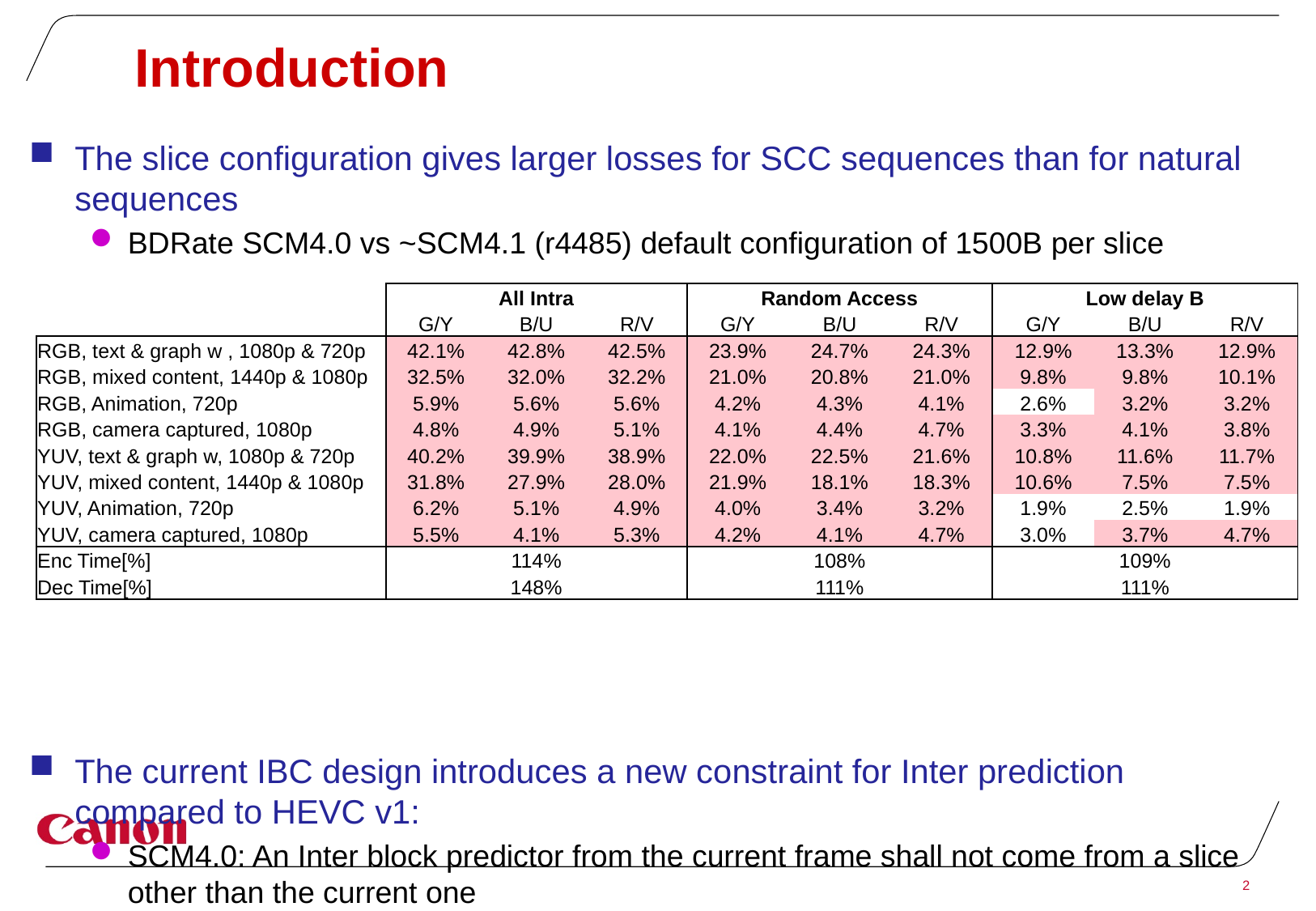

# Introduction
The slice configuration gives larger losses for SCC sequences than for natural sequences
BDRate SCM4.0 vs ~SCM4.1 (r4485) default configuration of 1500B per slice

The current IBC design introduces a new constraint for Inter prediction compared to HEVC v1:
SCM4.0: An Inter block predictor from the current frame shall not come from a slice other than the current one
HEVC: No constraint

|  | All Intra |  |  | Random Access |  |  | Low delay B |  |  |
| --- | --- | --- | --- | --- | --- | --- | --- | --- | --- |
|  | G/Y | B/U | R/V | G/Y | B/U | R/V | G/Y | B/U | R/V |
| RGB, text & graph w , 1080p & 720p | 42.1% | 42.8% | 42.5% | 23.9% | 24.7% | 24.3% | 12.9% | 13.3% | 12.9% |
| RGB, mixed content, 1440p & 1080p | 32.5% | 32.0% | 32.2% | 21.0% | 20.8% | 21.0% | 9.8% | 9.8% | 10.1% |
| RGB, Animation, 720p | 5.9% | 5.6% | 5.6% | 4.2% | 4.3% | 4.1% | 2.6% | 3.2% | 3.2% |
| RGB, camera captured, 1080p | 4.8% | 4.9% | 5.1% | 4.1% | 4.4% | 4.7% | 3.3% | 4.1% | 3.8% |
| YUV, text & graph w, 1080p & 720p | 40.2% | 39.9% | 38.9% | 22.0% | 22.5% | 21.6% | 10.8% | 11.6% | 11.7% |
| YUV, mixed content, 1440p & 1080p | 31.8% | 27.9% | 28.0% | 21.9% | 18.1% | 18.3% | 10.6% | 7.5% | 7.5% |
| YUV, Animation, 720p | 6.2% | 5.1% | 4.9% | 4.0% | 3.4% | 3.2% | 1.9% | 2.5% | 1.9% |
| YUV, camera captured, 1080p | 5.5% | 4.1% | 5.3% | 4.2% | 4.1% | 4.7% | 3.0% | 3.7% | 4.7% |
| Enc Time[%] | 114% |  |  | 108% |  |  | 109% |  |  |
| Dec Time[%] | 148% |  |  | 111% |  |  | 111% |  |  |
2